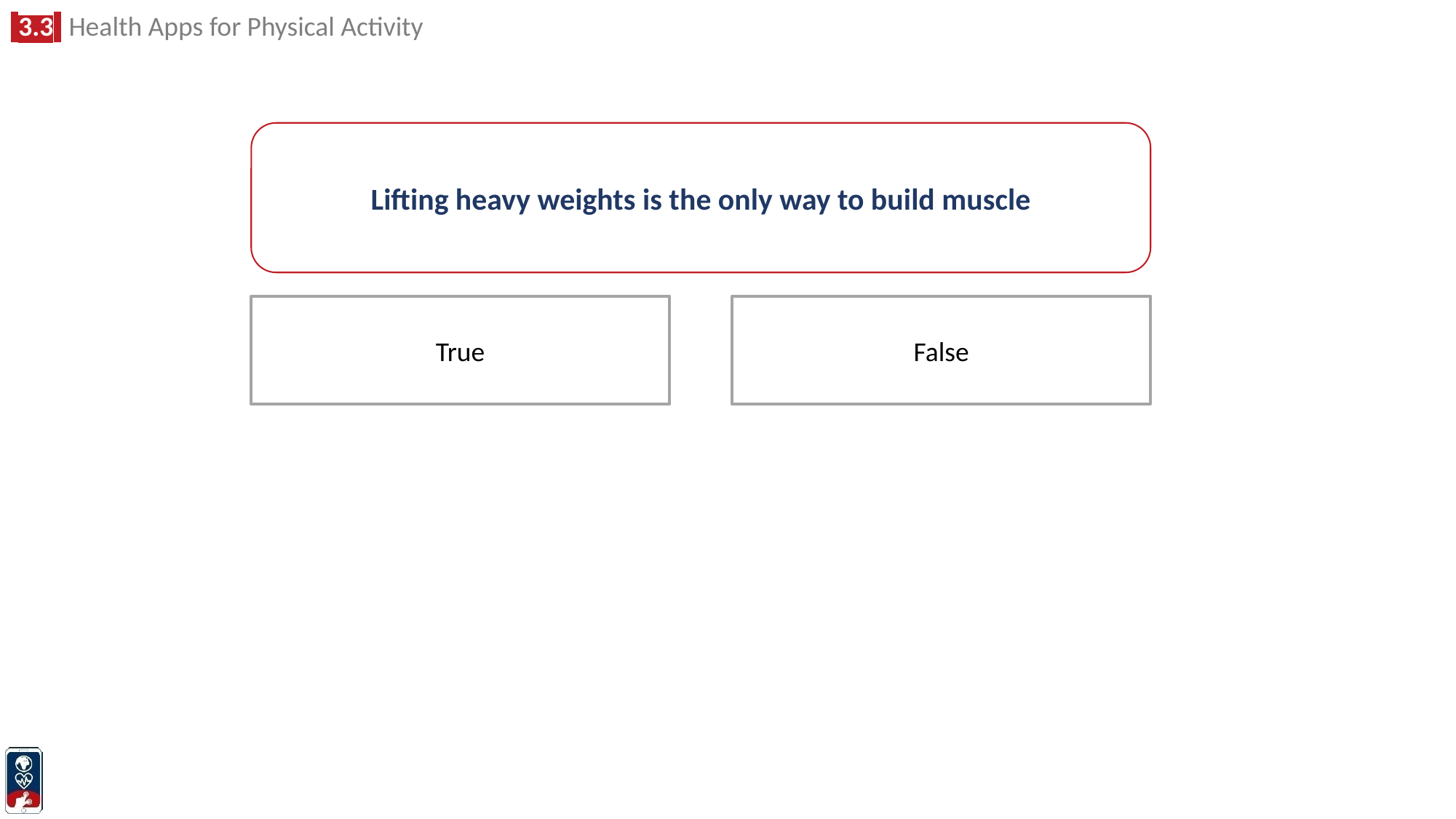

Lifting heavy weights is the only way to build muscle
False
True